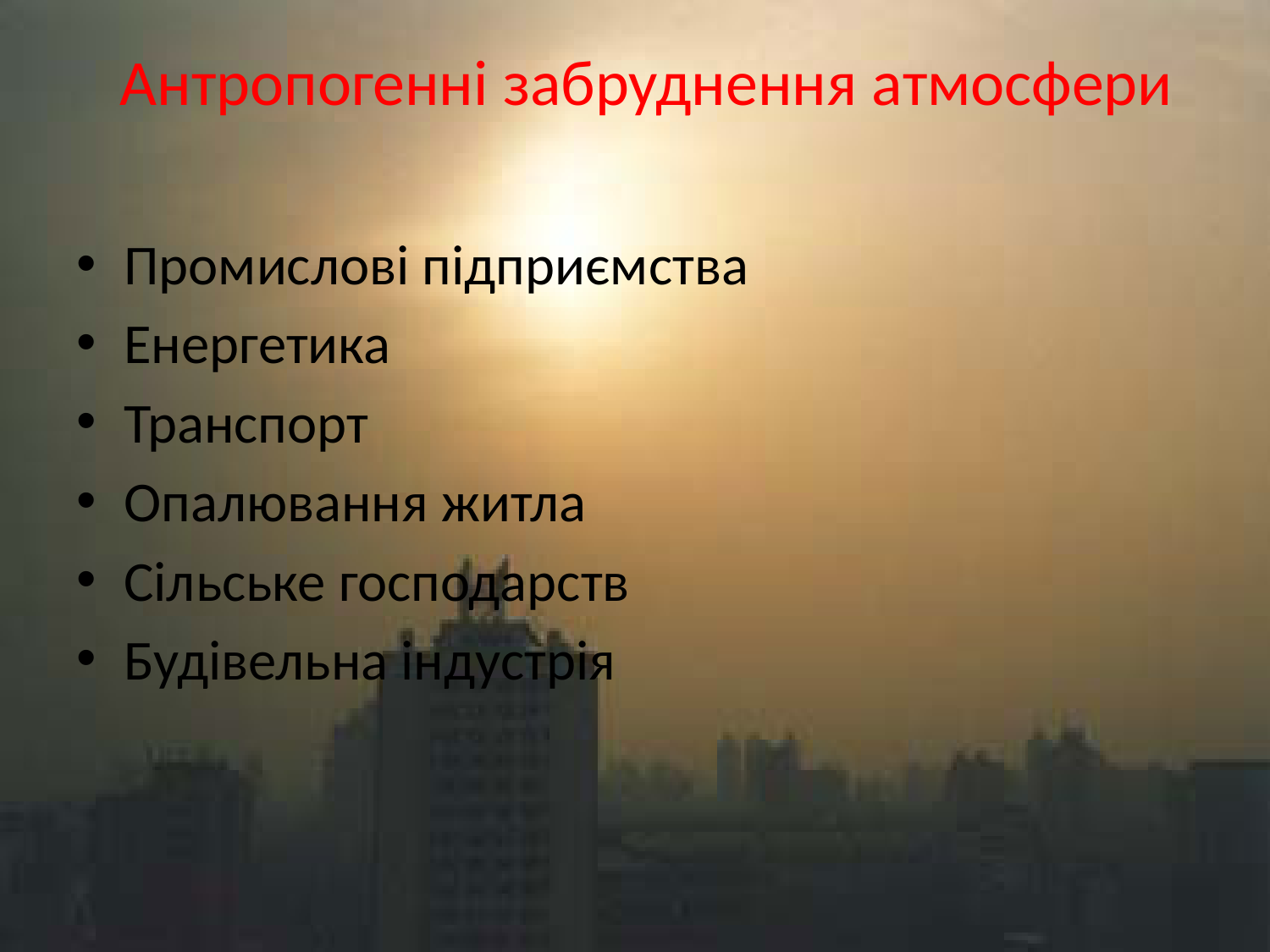

# Антропогенні забруднення атмосфери
Промислові підприємства
Енергетика
Транспорт
Опалювання житла
Сільське господарств
Будівельна індустрія